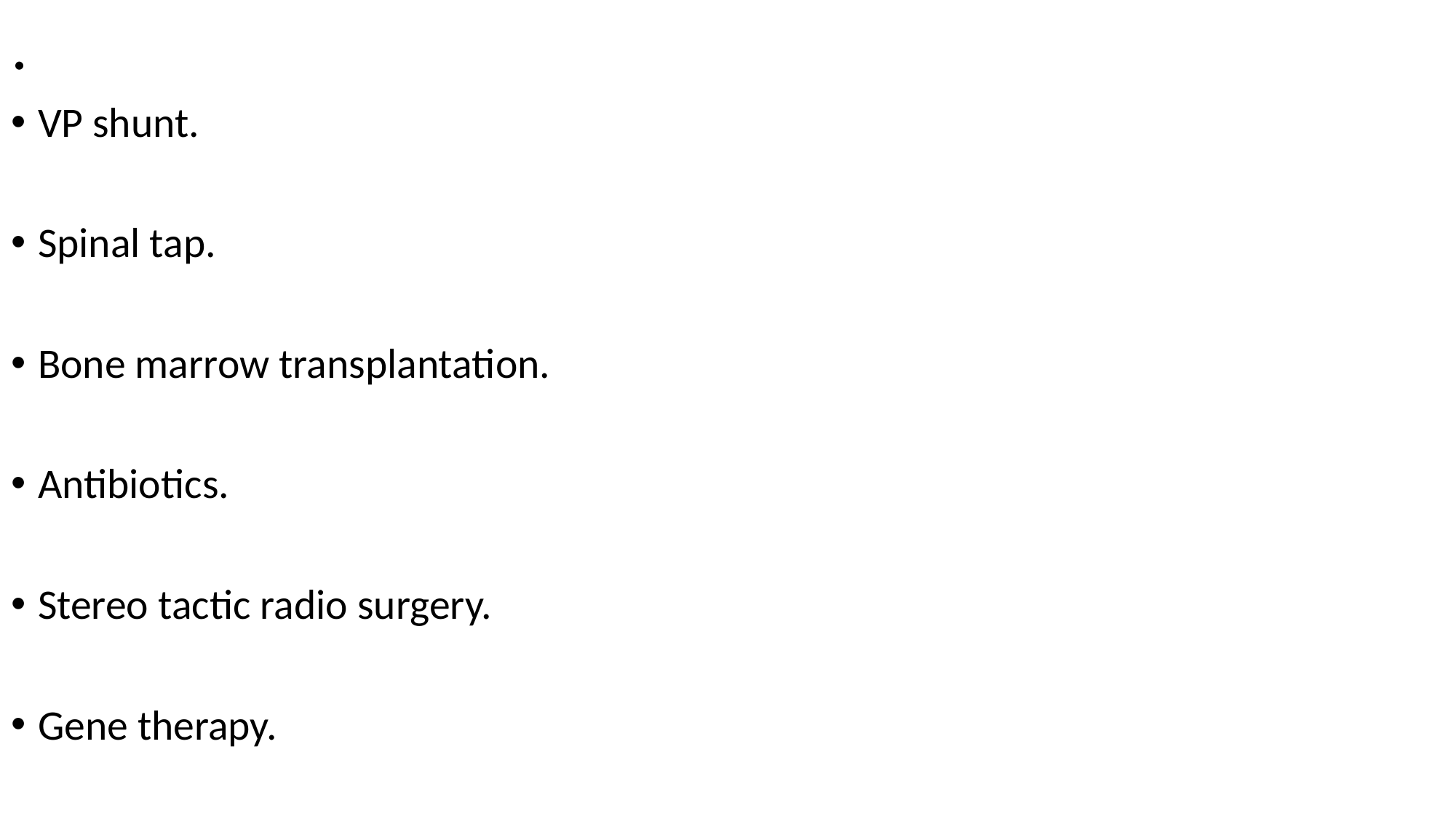

# .
VP shunt.

Spinal tap.

Bone marrow transplantation.

Antibiotics.

Stereo tactic radio surgery.

Gene therapy.